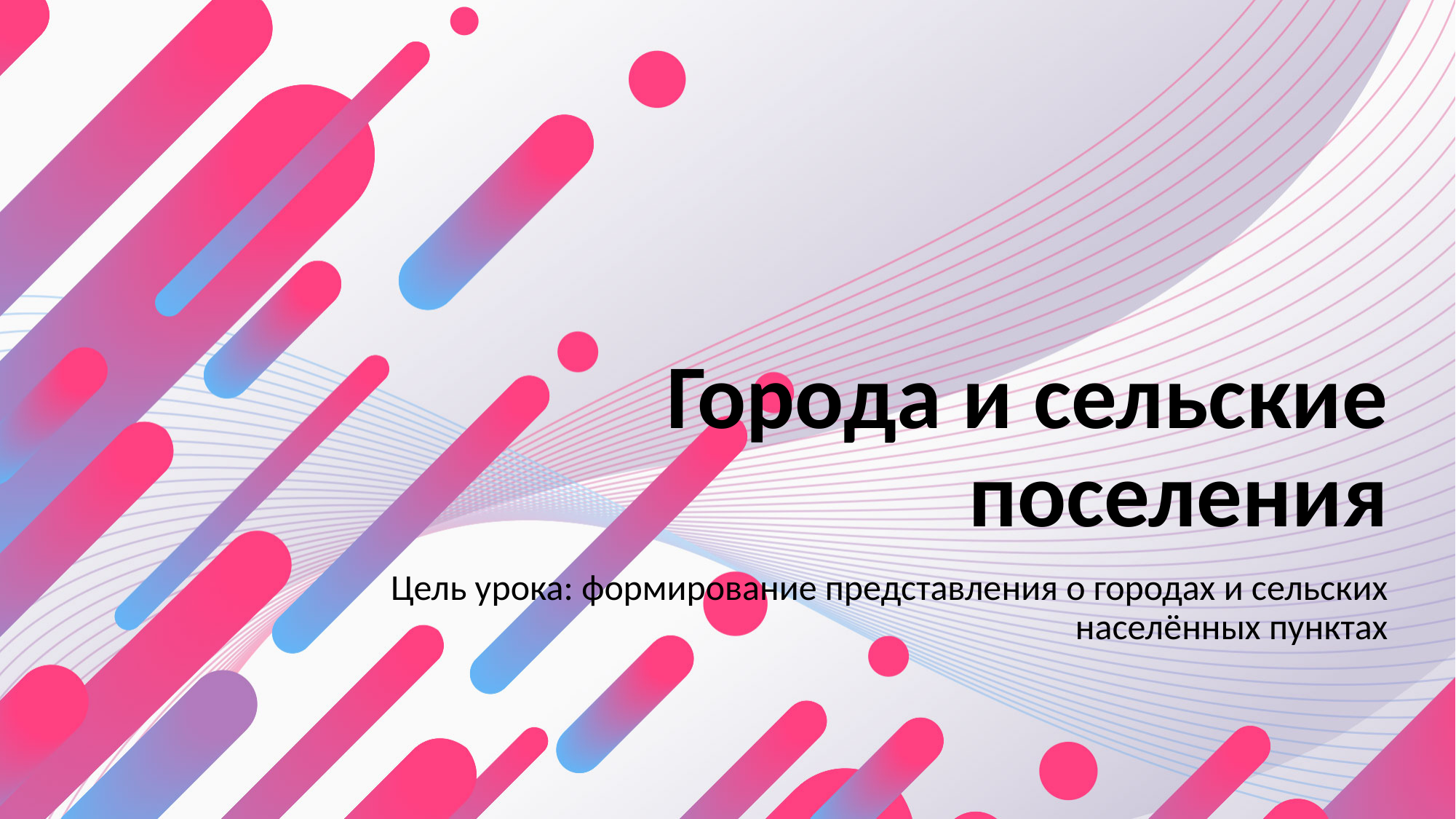

# Города и сельские поселения
Цель урока: формирование представления о городах и сельских населённых пунктах